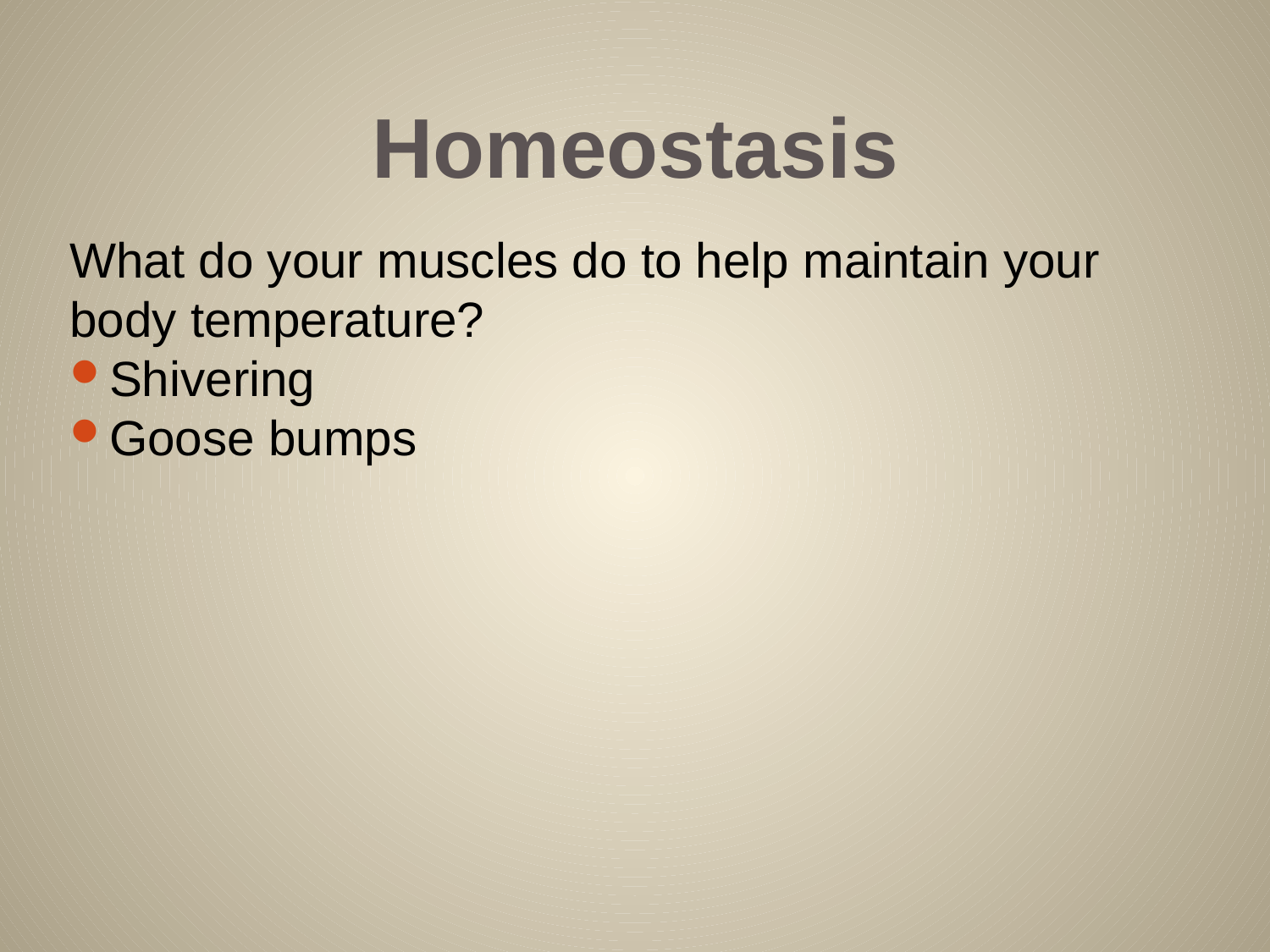

# Homeostasis
What do your muscles do to help maintain your body temperature?
Shivering
Goose bumps